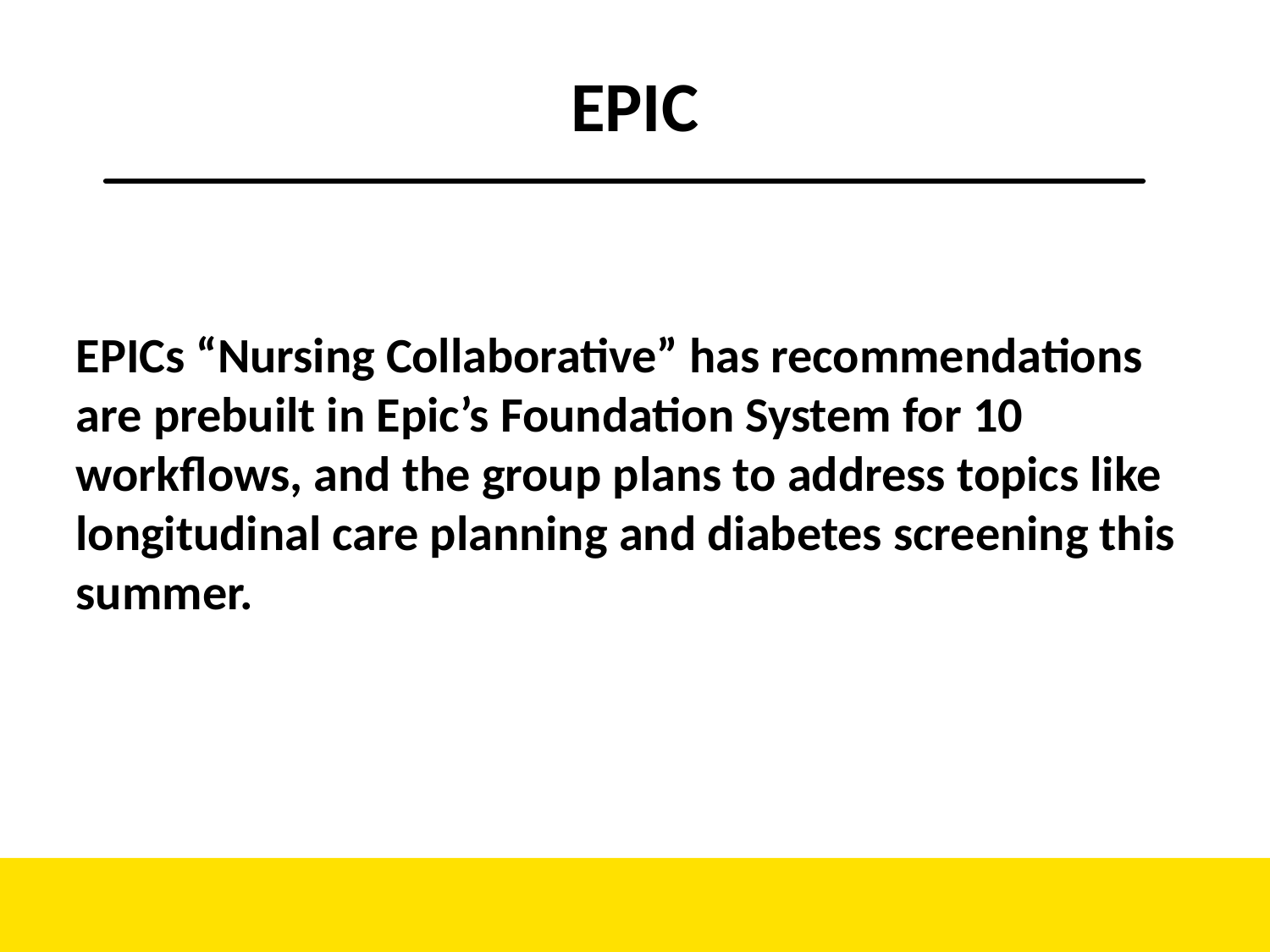

# EPIC
EPICs “Nursing Collaborative” has recommendations are prebuilt in Epic’s Foundation System for 10 workflows, and the group plans to address topics like longitudinal care planning and diabetes screening this summer.